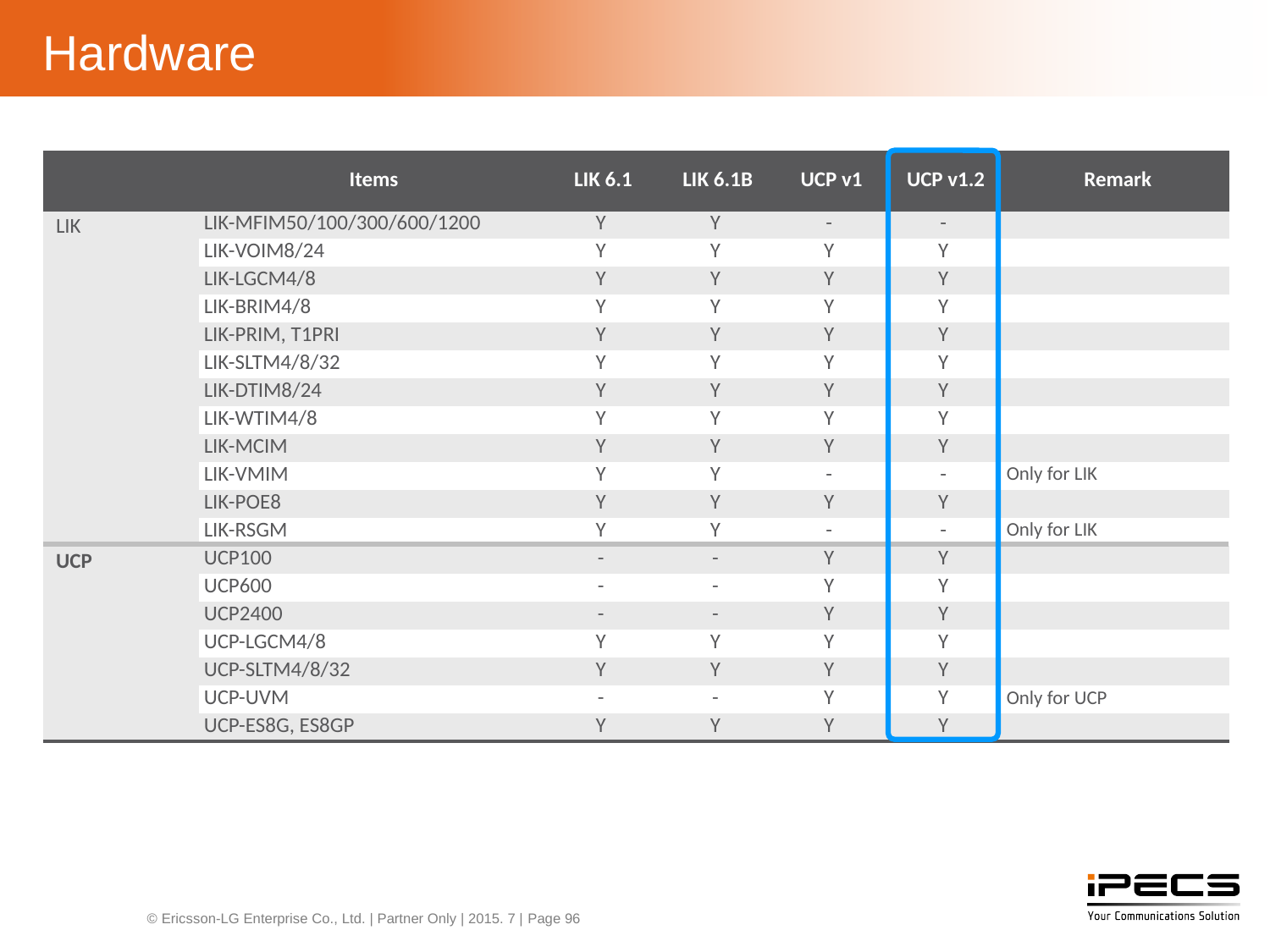

Hardware

|  | Items | LIK 6.1 | LIK 6.1B | UCP v1 | UCP v1.2 | Remark |
| --- | --- | --- | --- | --- | --- | --- |
| LIK | LIK-MFIM50/100/300/600/1200 | Y | Y | - | - |  |
|  | LIK-VOIM8/24 | Y | Y | Y | Y |  |
|  | LIK-LGCM4/8 | Y | Y | Y | Y |  |
|  | LIK-BRIM4/8 | Y | Y | Y | Y |  |
|  | LIK-PRIM, T1PRI | Y | Y | Y | Y |  |
|  | LIK-SLTM4/8/32 | Y | Y | Y | Y |  |
|  | LIK-DTIM8/24 | Y | Y | Y | Y |  |
|  | LIK-WTIM4/8 | Y | Y | Y | Y |  |
|  | LIK-MCIM | Y | Y | Y | Y |  |
|  | LIK-VMIM | Y | Y | - | - | Only for LIK |
|  | LIK-POE8 | Y | Y | Y | Y |  |
|  | LIK-RSGM | Y | Y | - | - | Only for LIK |
| UCP | UCP100 | - | - | Y | Y |  |
|  | UCP600 | - | - | Y | Y |  |
|  | UCP2400 | - | - | Y | Y |  |
|  | UCP-LGCM4/8 | Y | Y | Y | Y |  |
|  | UCP-SLTM4/8/32 | Y | Y | Y | Y |  |
|  | UCP-UVM | - | - | Y | Y | Only for UCP |
|  | UCP-ES8G, ES8GP | Y | Y | Y | Y |  |